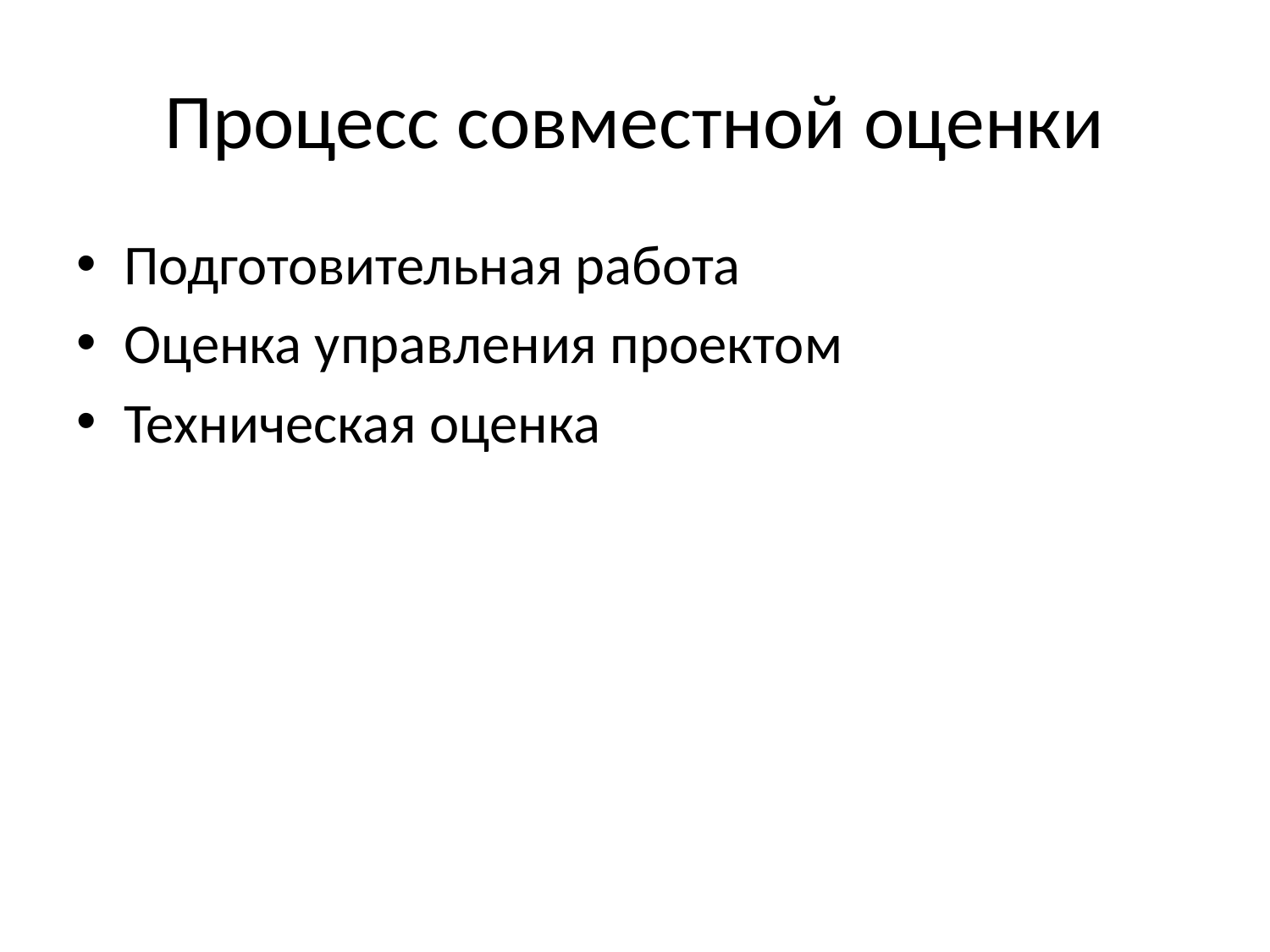

# Процесс совместной оценки
Подготовительная работа
Оценка управления проектом
Техническая оценка